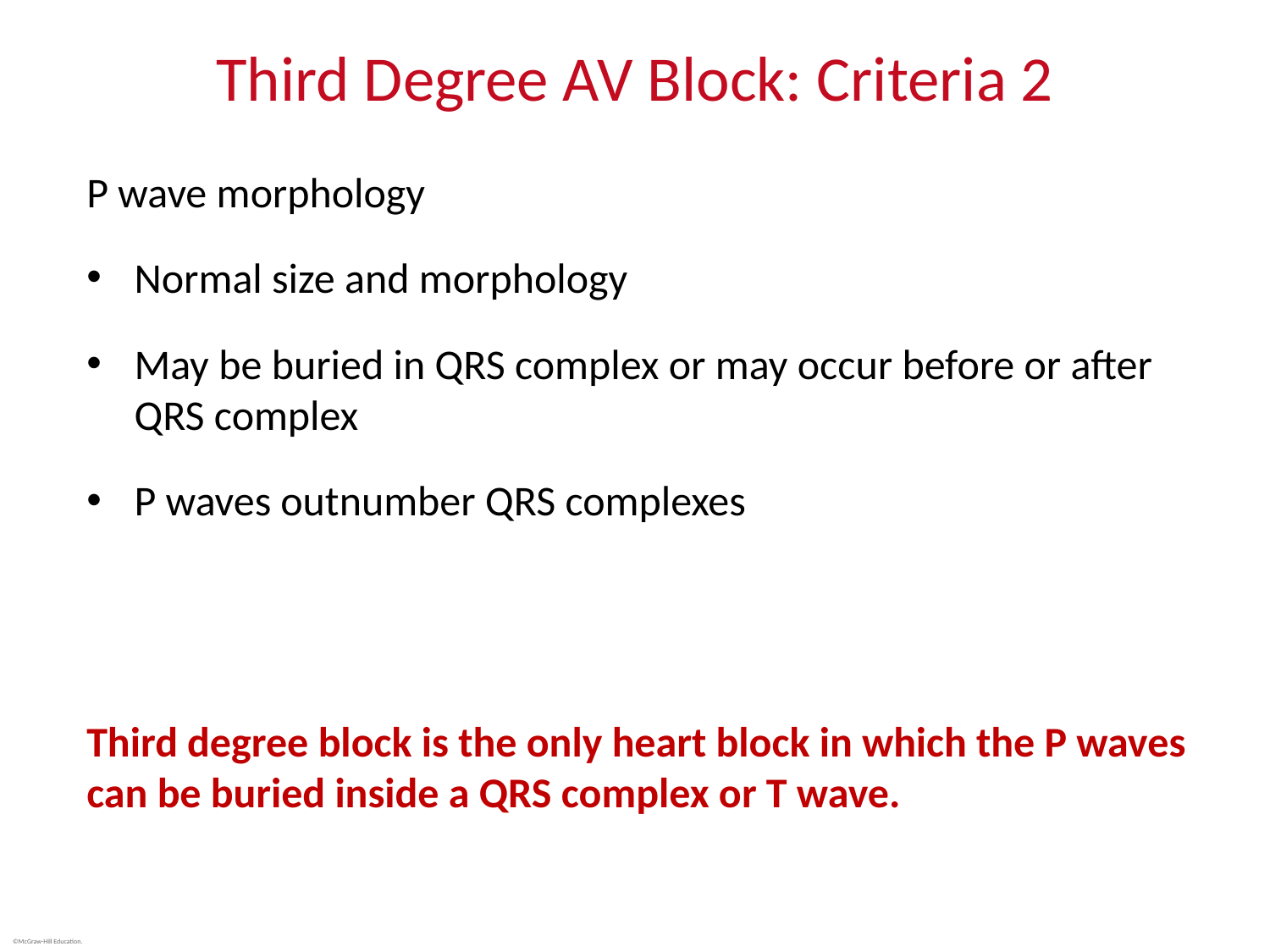

# Third Degree AV Block: Criteria 2
P wave morphology
Normal size and morphology
May be buried in QRS complex or may occur before or after QRS complex
P waves outnumber QRS complexes

Third degree block is the only heart block in which the P waves can be buried inside a QRS complex or T wave.